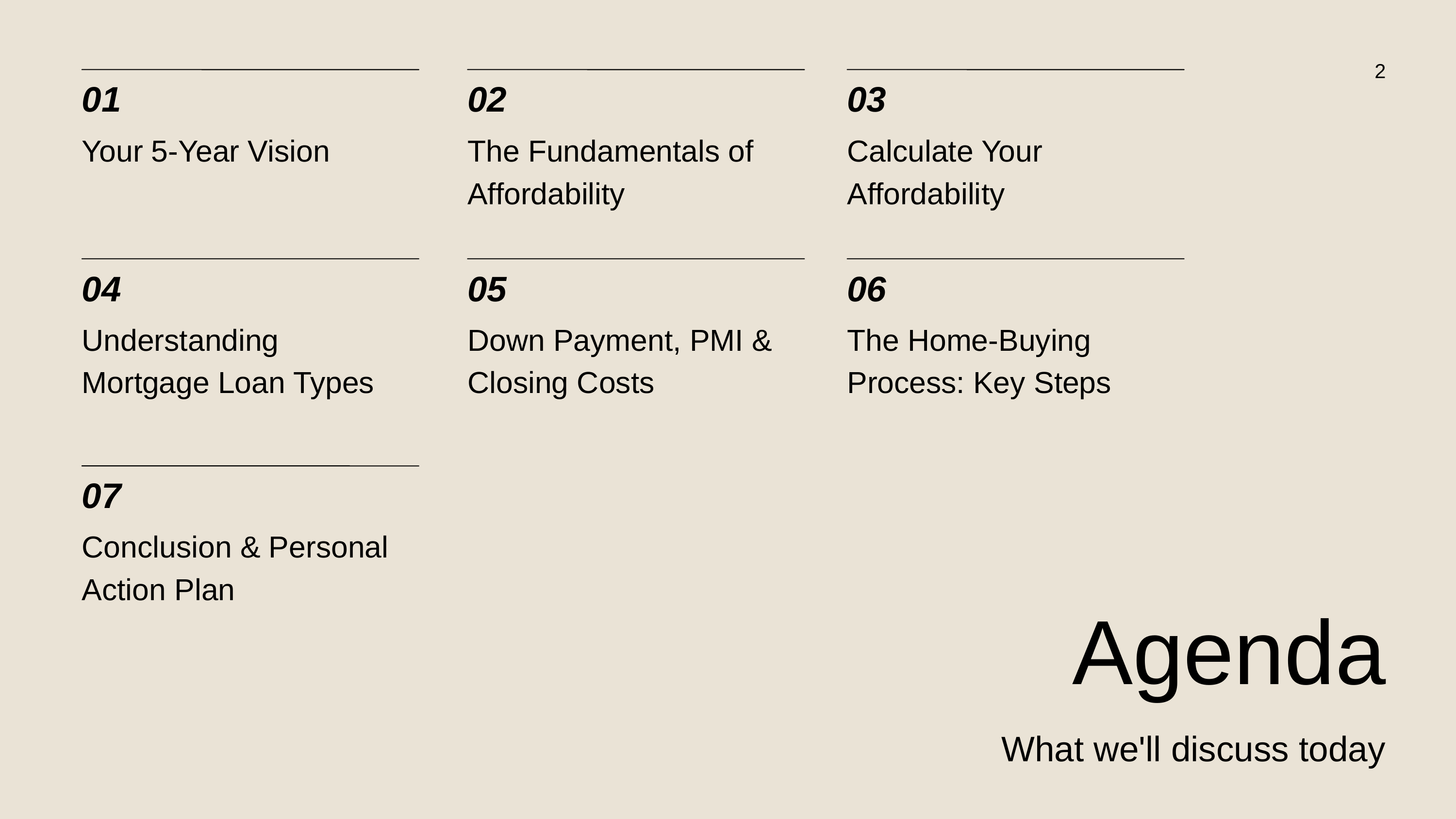

2

01
Your 5-Year Vision

02
The Fundamentals of Affordability

03
Calculate Your Affordability

04
Understanding Mortgage Loan Types

05
Down Payment, PMI & Closing Costs

06
The Home-Buying Process: Key Steps

07
Conclusion & Personal Action Plan
Agenda
What we'll discuss today